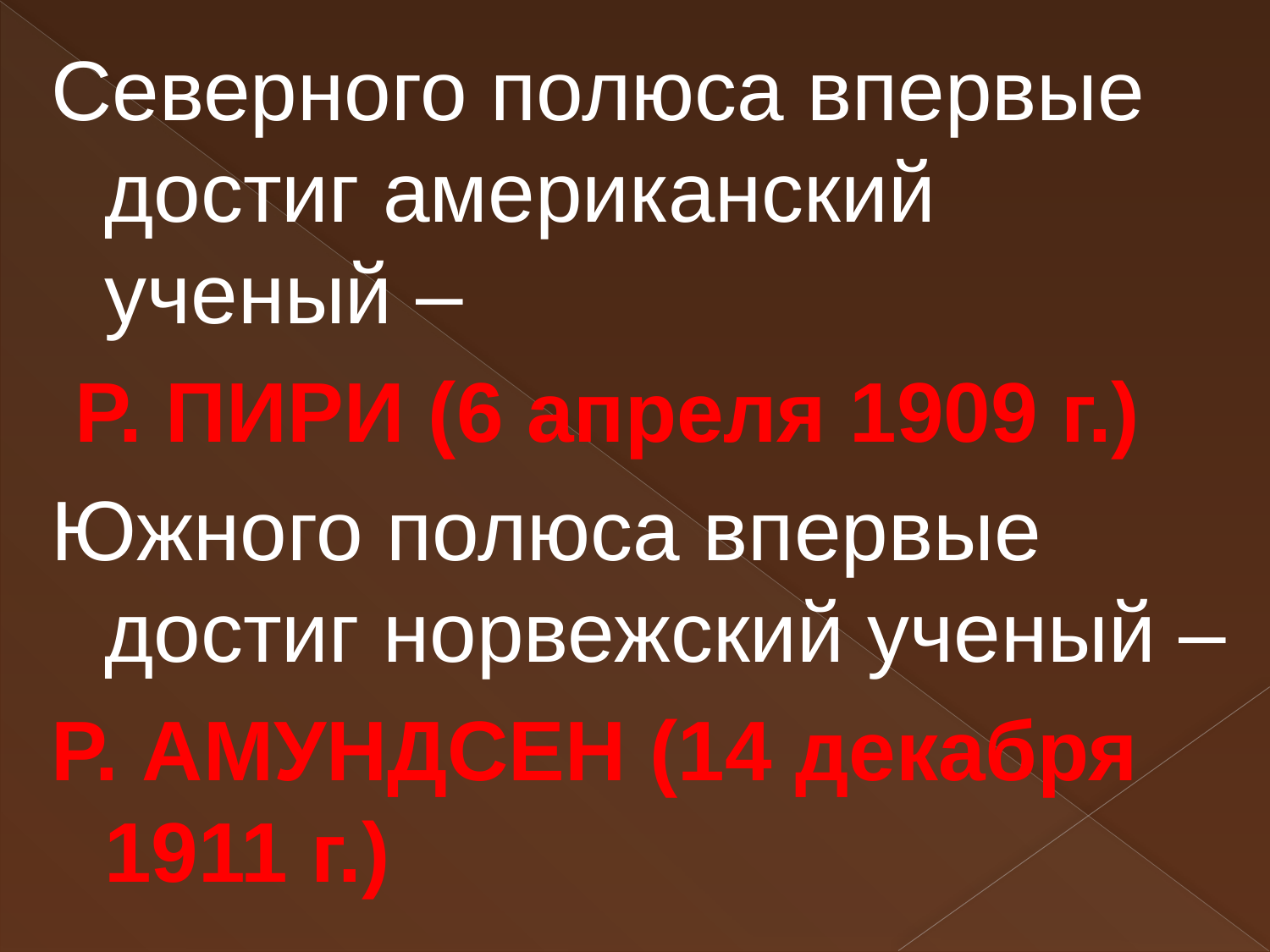

Северного полюса впервые достиг американский ученый –
 Р. ПИРИ (6 апреля 1909 г.)
Южного полюса впервые достиг норвежский ученый –
Р. АМУНДСЕН (14 декабря 1911 г.)